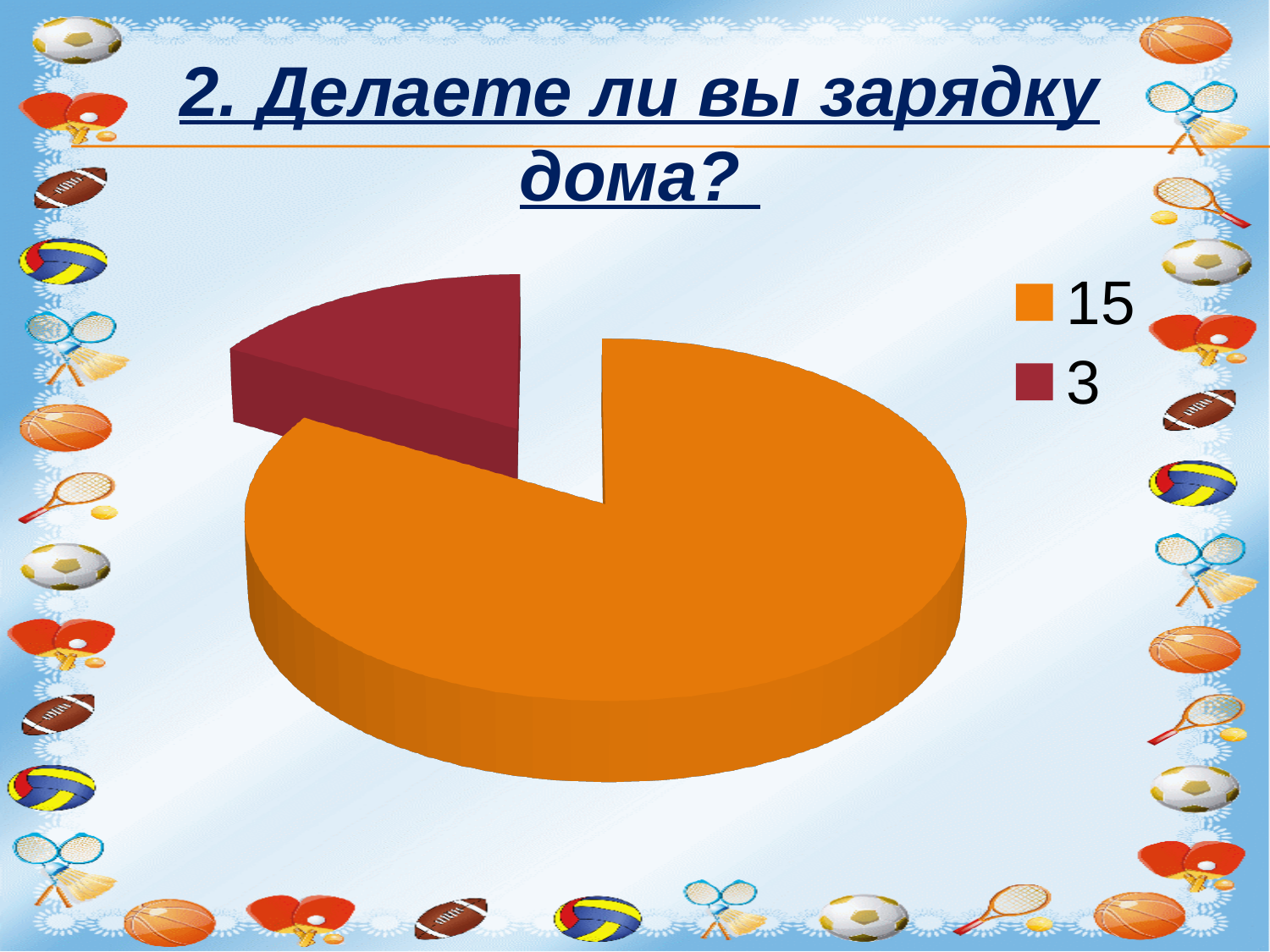

2. Делаете ли вы зарядку дома?

[unsupported chart]